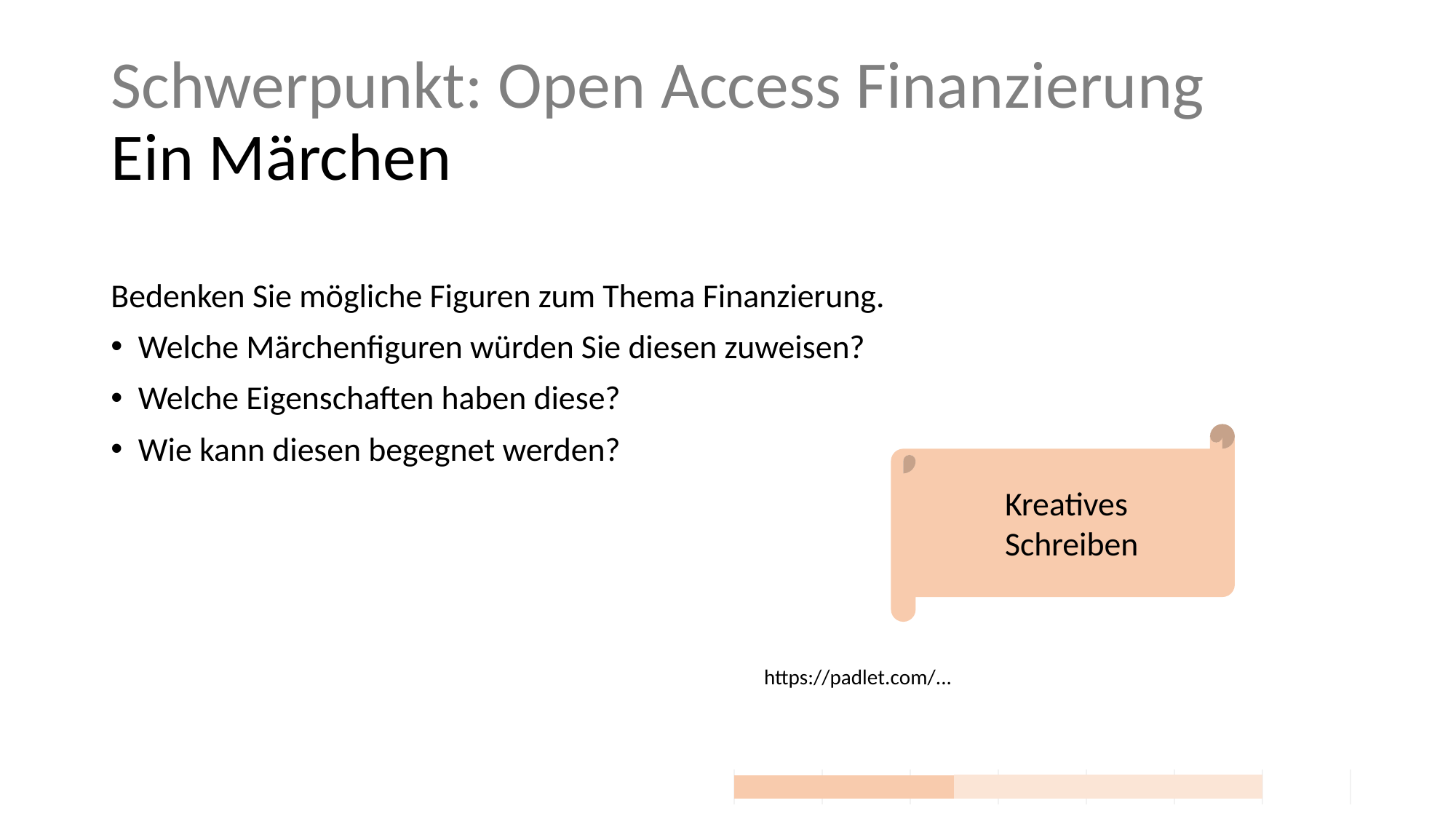

# Schwerpunkt: Open Access Finanzierung Ein Märchen

Bedenken Sie mögliche Figuren zum Thema Finanzierung.
Welche Märchenfiguren würden Sie diesen zuweisen?
Welche Eigenschaften haben diese?
Wie kann diesen begegnet werden?

Kreatives Schreiben
https://padlet.com/...

### Chart

| Category | Datenreihe 1 | Datenreihe 2 |
|---|---|---|
| Kategorie 1 | 5.0 | 7.0 |